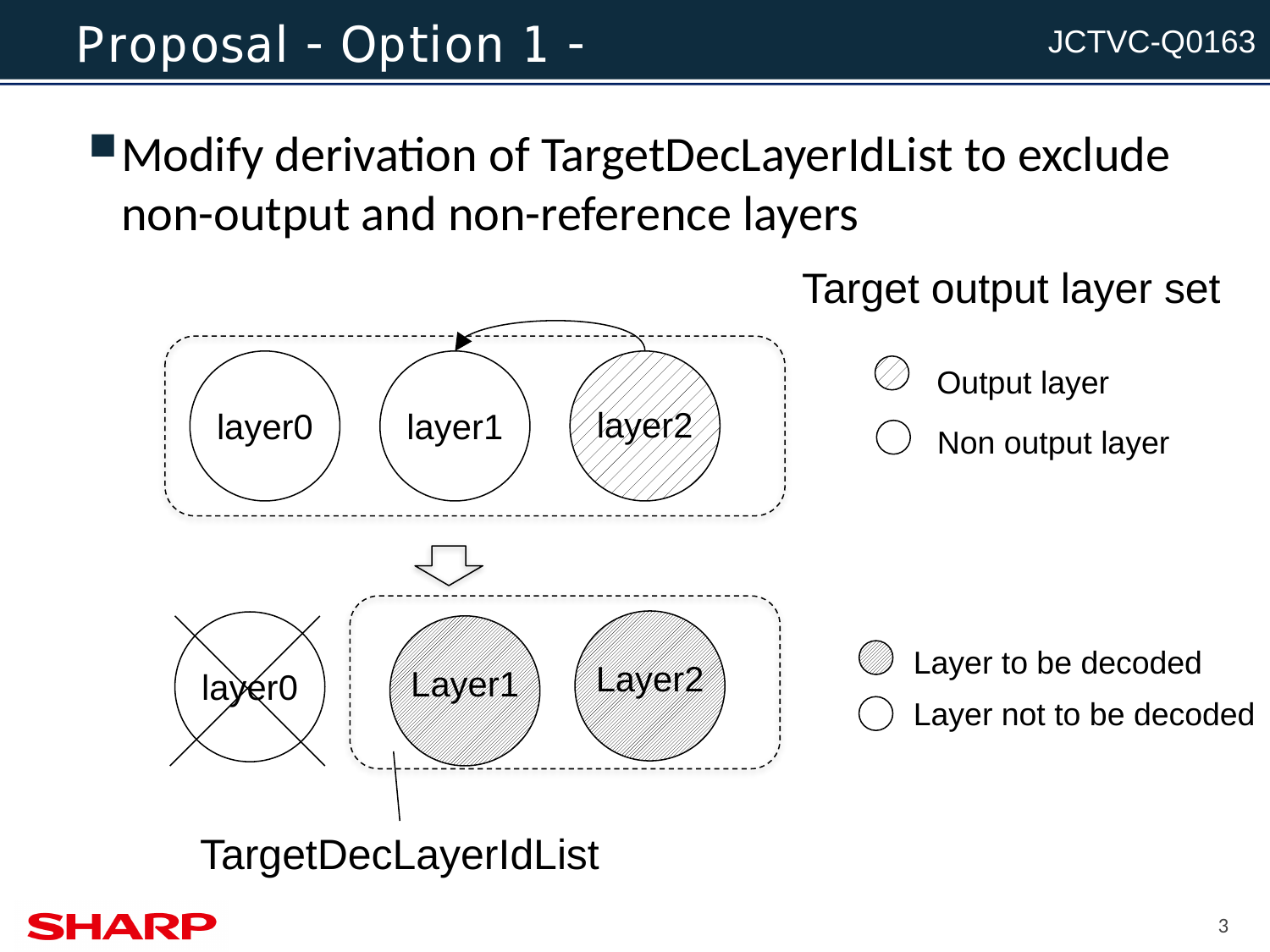

# Proposal - Option 1 -
Modify derivation of TargetDecLayerIdList to exclude non-output and non-reference layers

Target output layer set

layer0

layer1

layer2

Output layer
Non output layer

Layer2

layer0

Layer1
Layer to be decoded

Layer not to be decoded

TargetDecLayerIdList
3